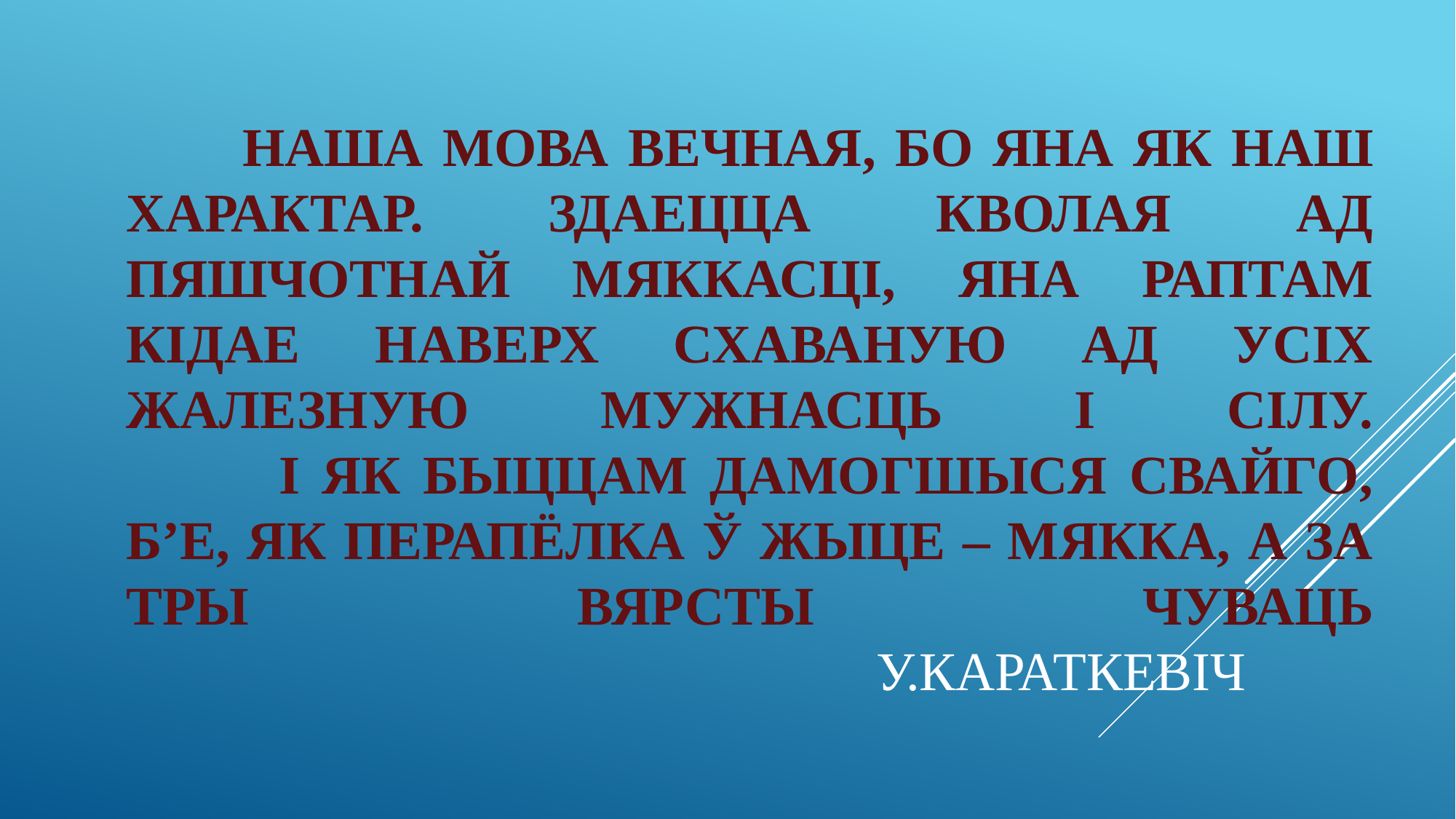

# Наша мова вечная, бо яна як наш характар. Здаецца кволая ад пяшчотнай мяккасці, яна раптам кідае наверх схаваную ад усіх жалезную мужнасць і сілу. І як быццам дамогшыся свайго, б’е, як перапёлка ў жыце – мякка, а за тры вярсты чуваць У.Караткевіч